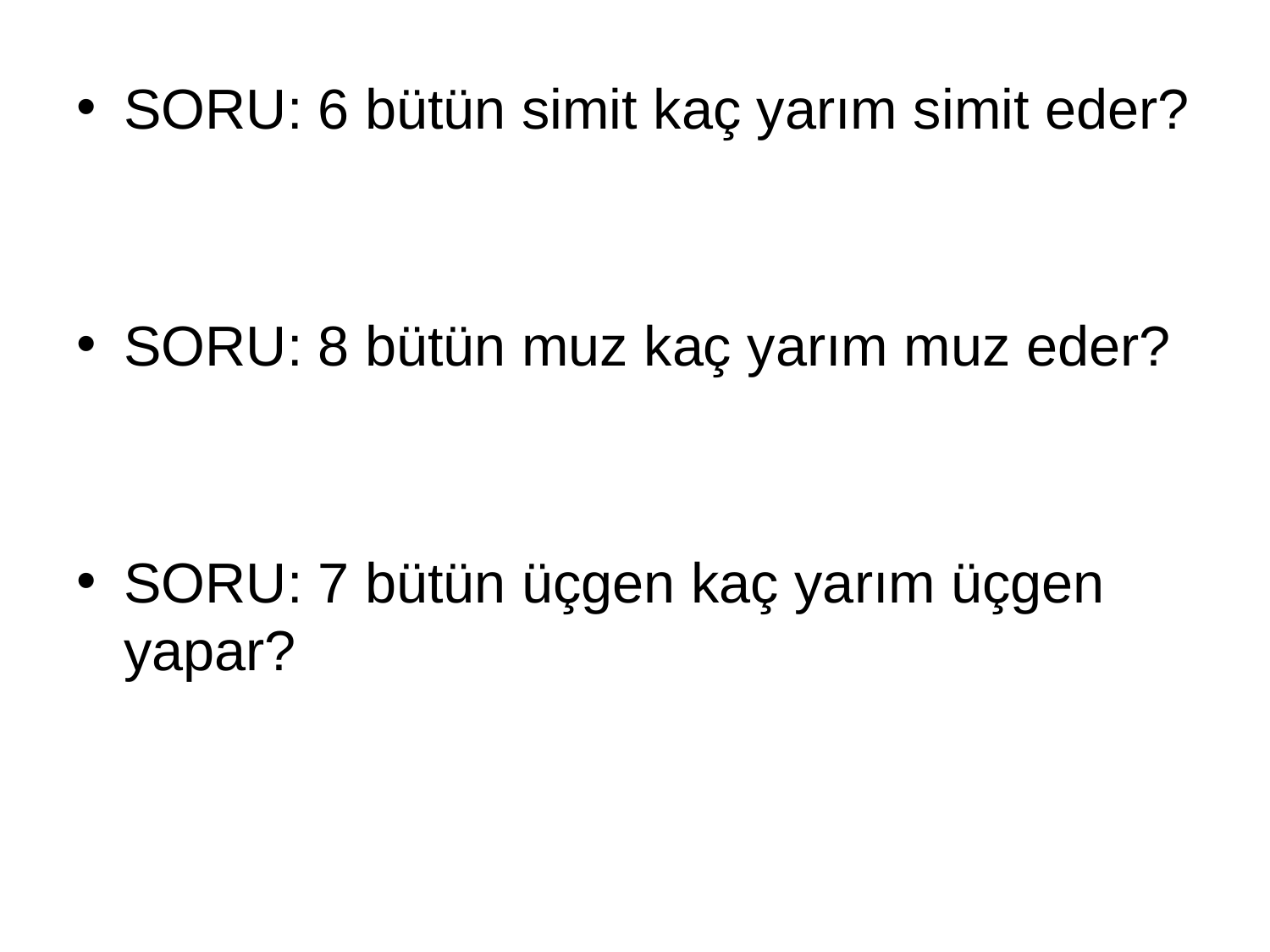

SORU: 6 bütün simit kaç yarım simit eder?

SORU: 8 bütün muz kaç yarım muz eder?

SORU: 7 bütün üçgen kaç yarım üçgen yapar?